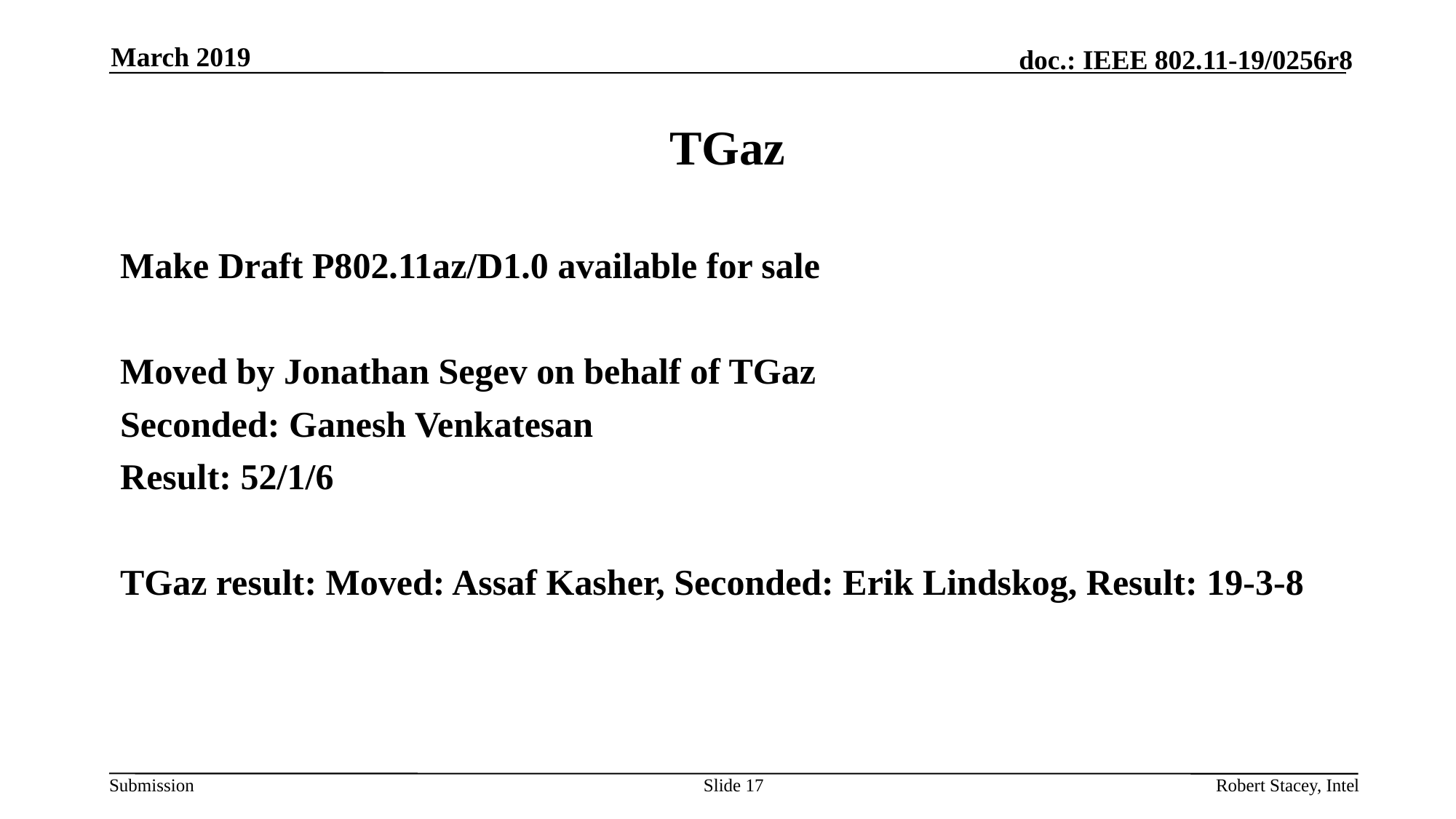

March 2019
# TGaz
Make Draft P802.11az/D1.0 available for sale

Moved by Jonathan Segev on behalf of TGaz
Seconded: Ganesh Venkatesan
Result: 52/1/6

TGaz result: Moved: Assaf Kasher, Seconded: Erik Lindskog, Result: 19-3-8
Slide 17
Robert Stacey, Intel